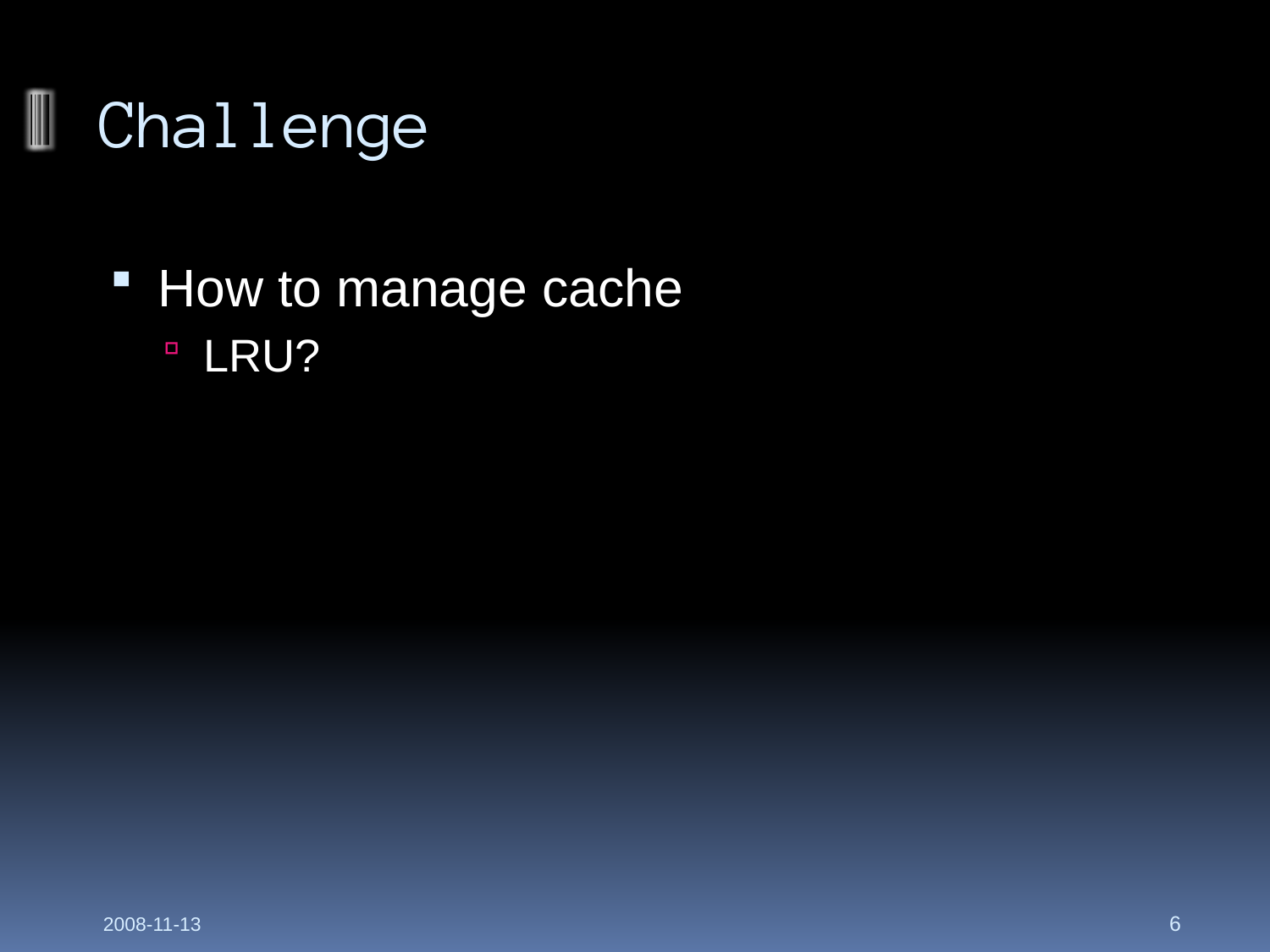

# Challenge
How to manage cache
LRU?

2008-11-13
6